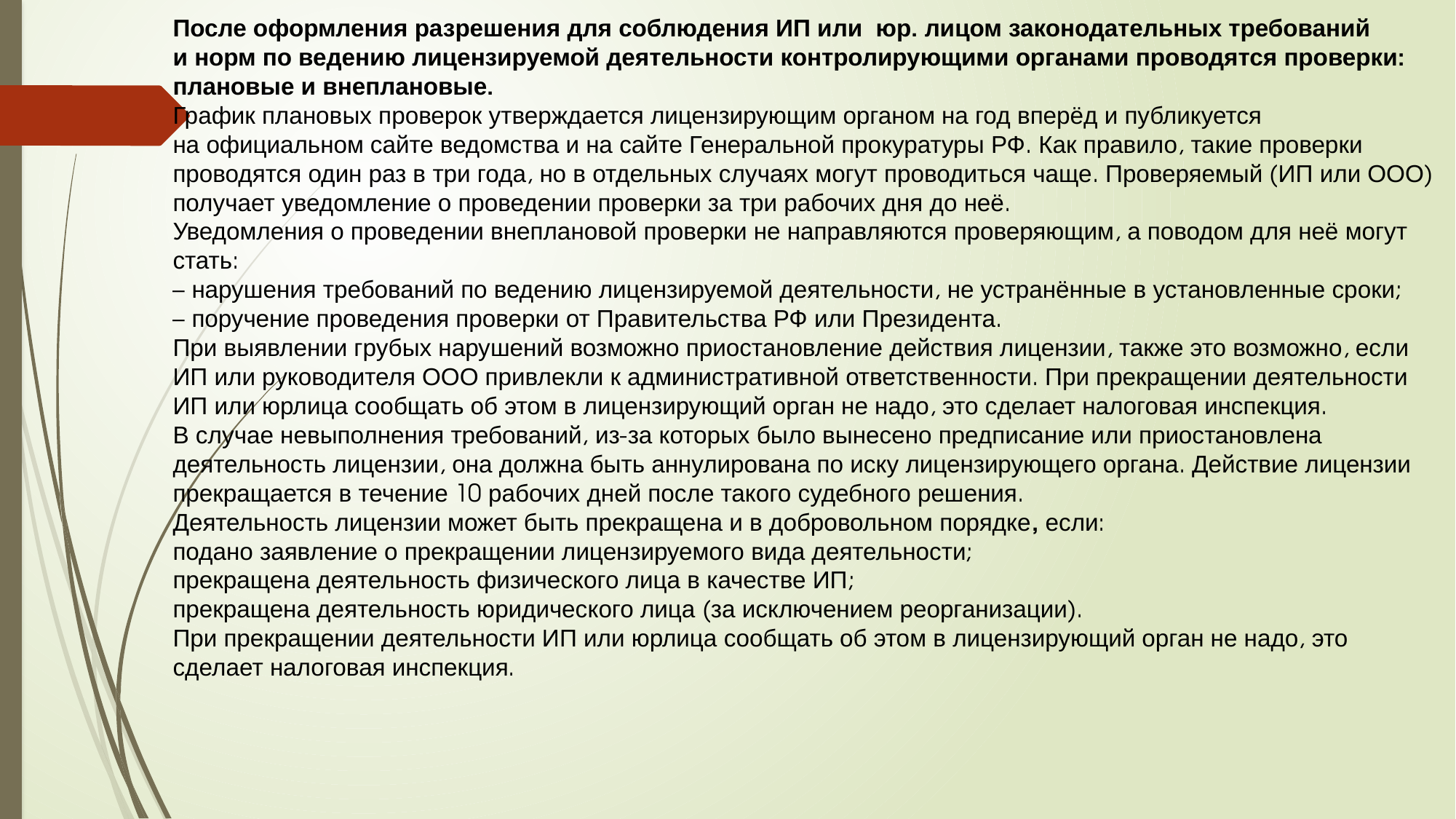

После оформления разрешения для соблюдения ИП или  юр. лицом законодательных требований и норм по ведению лицензируемой деятельности контролирующими органами проводятся проверки: плановые и внеплановые.
График плановых проверок утверждается лицензирующим органом на год вперёд и публикуется на официальном сайте ведомства и на сайте Генеральной прокуратуры РФ. Как правило, такие проверки проводятся один раз в три года, но в отдельных случаях могут проводиться чаще. Проверяемый (ИП или ООО) получает уведомление о проведении проверки за три рабочих дня до неё.
Уведомления о проведении внеплановой проверки не направляются проверяющим, а поводом для неё могут стать:
– нарушения требований по ведению лицензируемой деятельности, не устранённые в установленные сроки;
– поручение проведения проверки от Правительства РФ или Президента.
При выявлении грубых нарушений возможно приостановление действия лицензии, также это возможно, если ИП или руководителя ООО привлекли к административной ответственности. При прекращении деятельности ИП или юрлица сообщать об этом в лицензирующий орган не надо, это сделает налоговая инспекция.
В случае невыполнения требований, из-за которых было вынесено предписание или приостановлена деятельность лицензии, она должна быть аннулирована по иску лицензирующего органа. Действие лицензии прекращается в течение 10 рабочих дней после такого судебного решения.
Деятельность лицензии может быть прекращена и в добровольном порядке, если:
подано заявление о прекращении лицензируемого вида деятельности;
прекращена деятельность физического лица в качестве ИП;
прекращена деятельность юридического лица (за исключением реорганизации).
При прекращении деятельности ИП или юрлица сообщать об этом в лицензирующий орган не надо, это сделает налоговая инспекция.